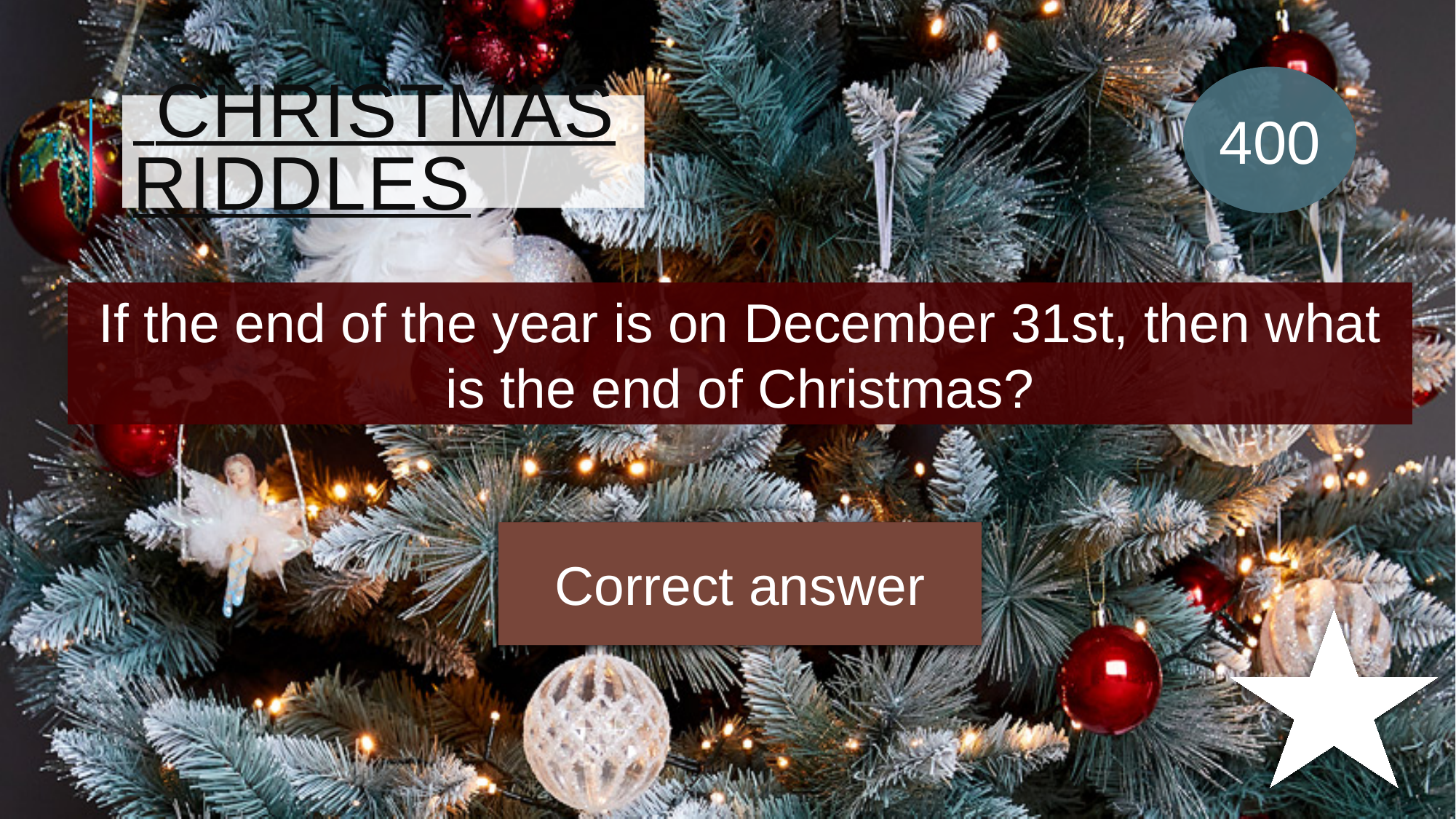

400
# Christmas riddles
If the end of the year is on December 31st, then what is the end of Christmas?
The letter “s“
Correct answer